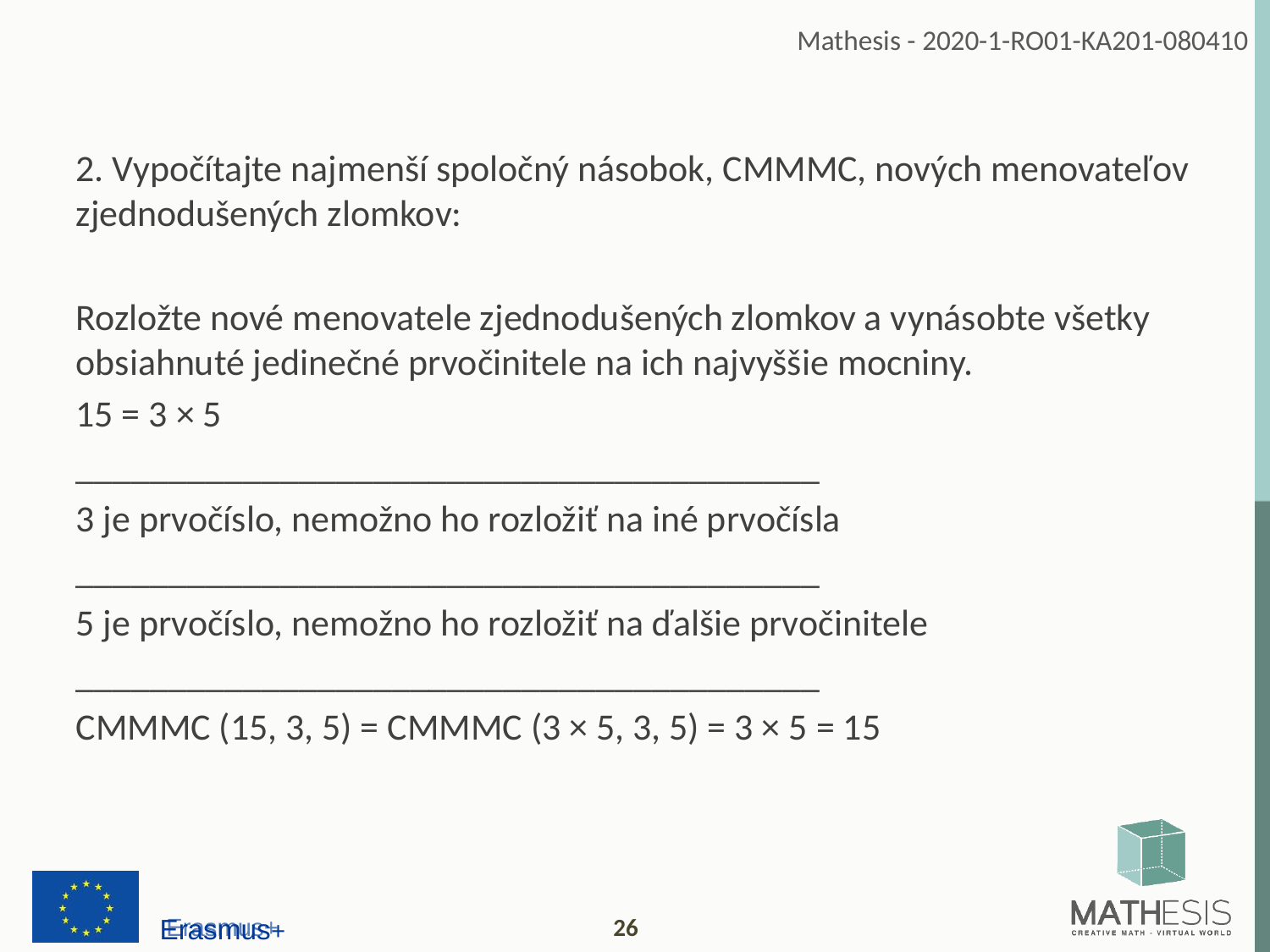

2. Vypočítajte najmenší spoločný násobok, CMMMC, nových menovateľov zjednodušených zlomkov:

Rozložte nové menovatele zjednodušených zlomkov a vynásobte všetky obsiahnuté jedinečné prvočinitele na ich najvyššie mocniny.
15 = 3 × 5
________________________________________
3 je prvočíslo, nemožno ho rozložiť na iné prvočísla
________________________________________
5 je prvočíslo, nemožno ho rozložiť na ďalšie prvočinitele
________________________________________
CMMMC (15, 3, 5) = CMMMC (3 × 5, 3, 5) = 3 × 5 = 15